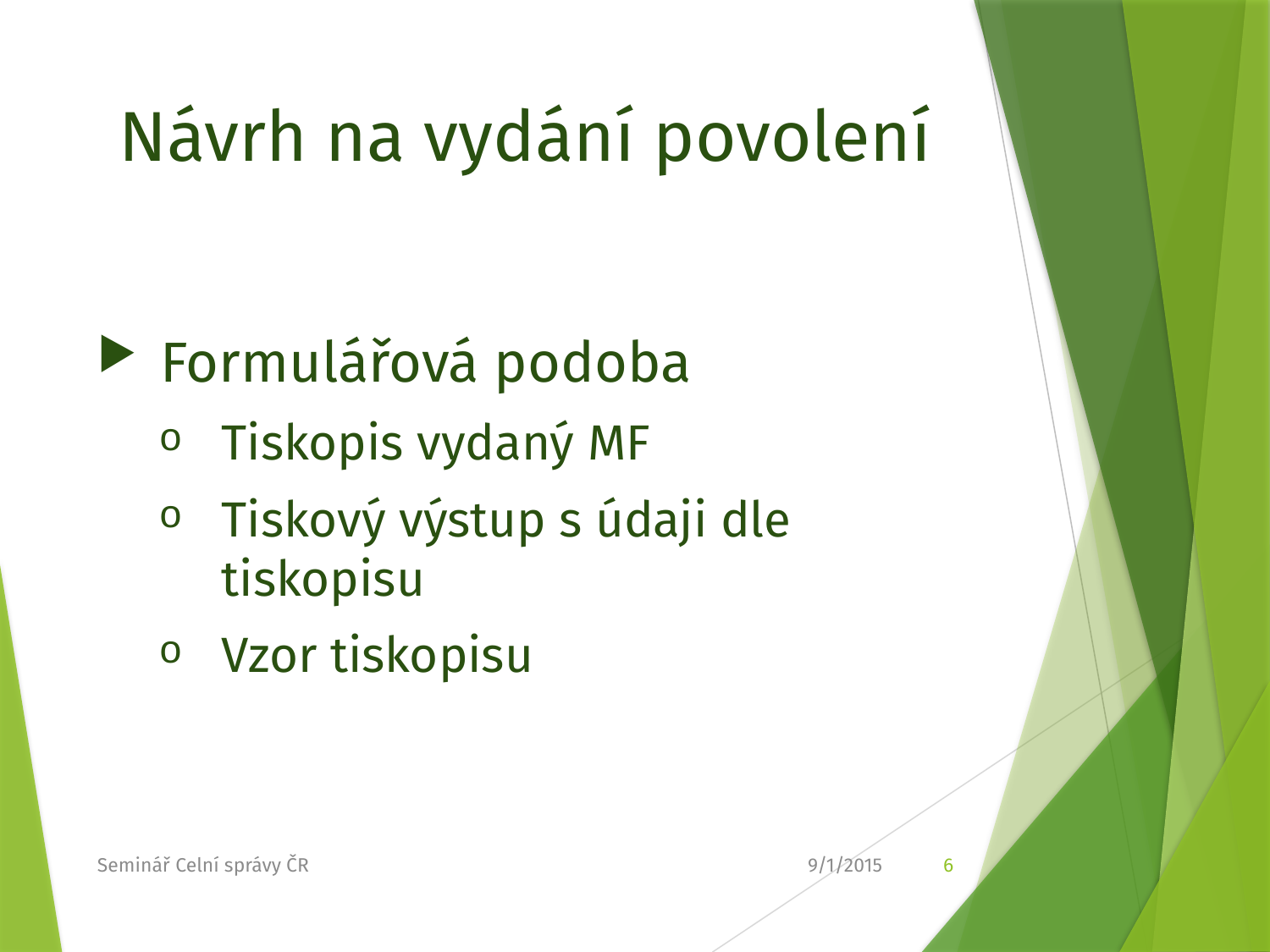

# Návrh na vydání povolení
Formulářová podoba
Tiskopis vydaný MF
Tiskový výstup s údaji dle tiskopisu
Vzor tiskopisu
9/1/2015
Seminář Celní správy ČR
6